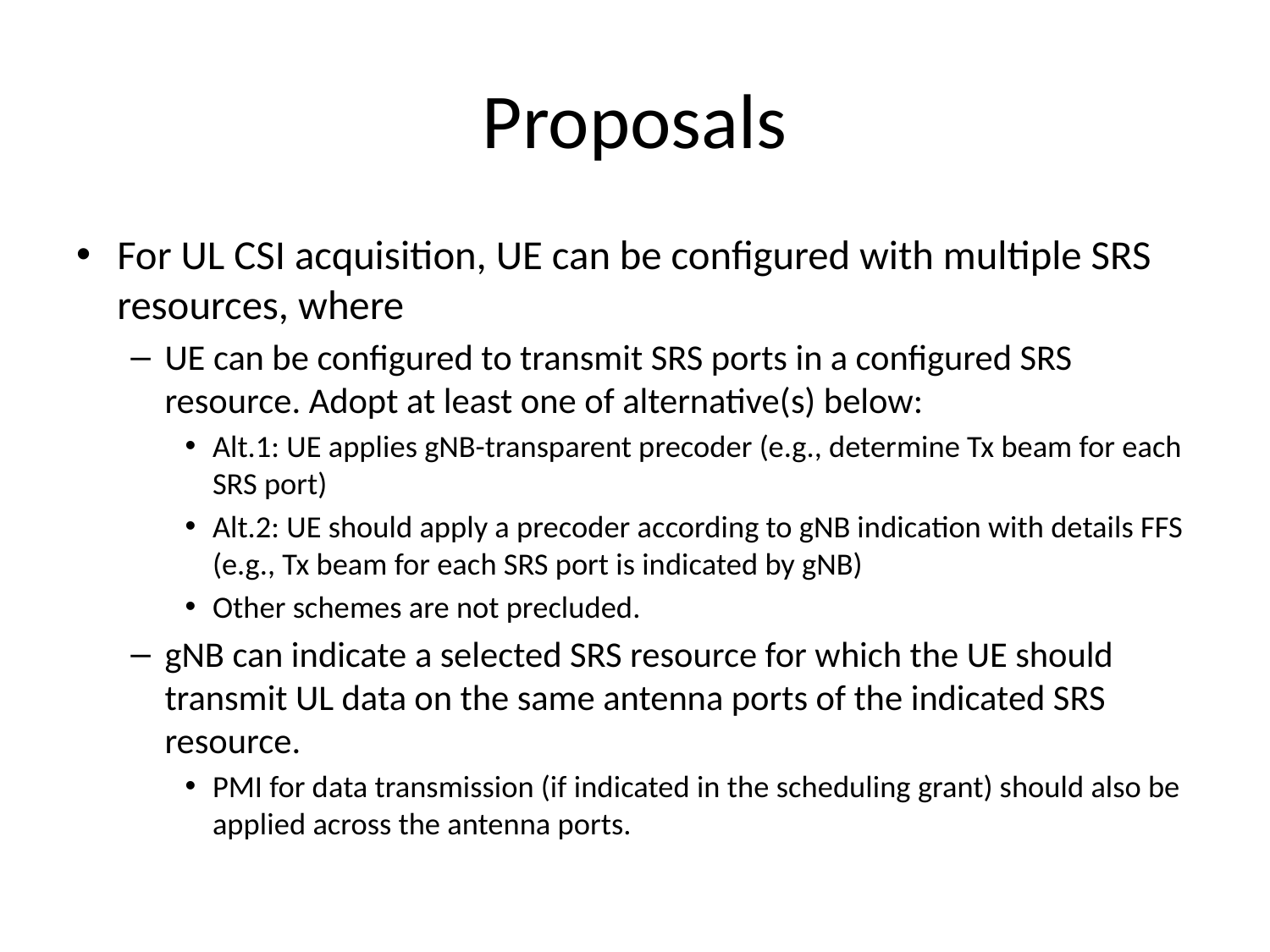

# Proposals
For UL CSI acquisition, UE can be configured with multiple SRS resources, where
UE can be configured to transmit SRS ports in a configured SRS resource. Adopt at least one of alternative(s) below:
Alt.1: UE applies gNB-transparent precoder (e.g., determine Tx beam for each SRS port)
Alt.2: UE should apply a precoder according to gNB indication with details FFS (e.g., Tx beam for each SRS port is indicated by gNB)
Other schemes are not precluded.
gNB can indicate a selected SRS resource for which the UE should transmit UL data on the same antenna ports of the indicated SRS resource.
PMI for data transmission (if indicated in the scheduling grant) should also be applied across the antenna ports.